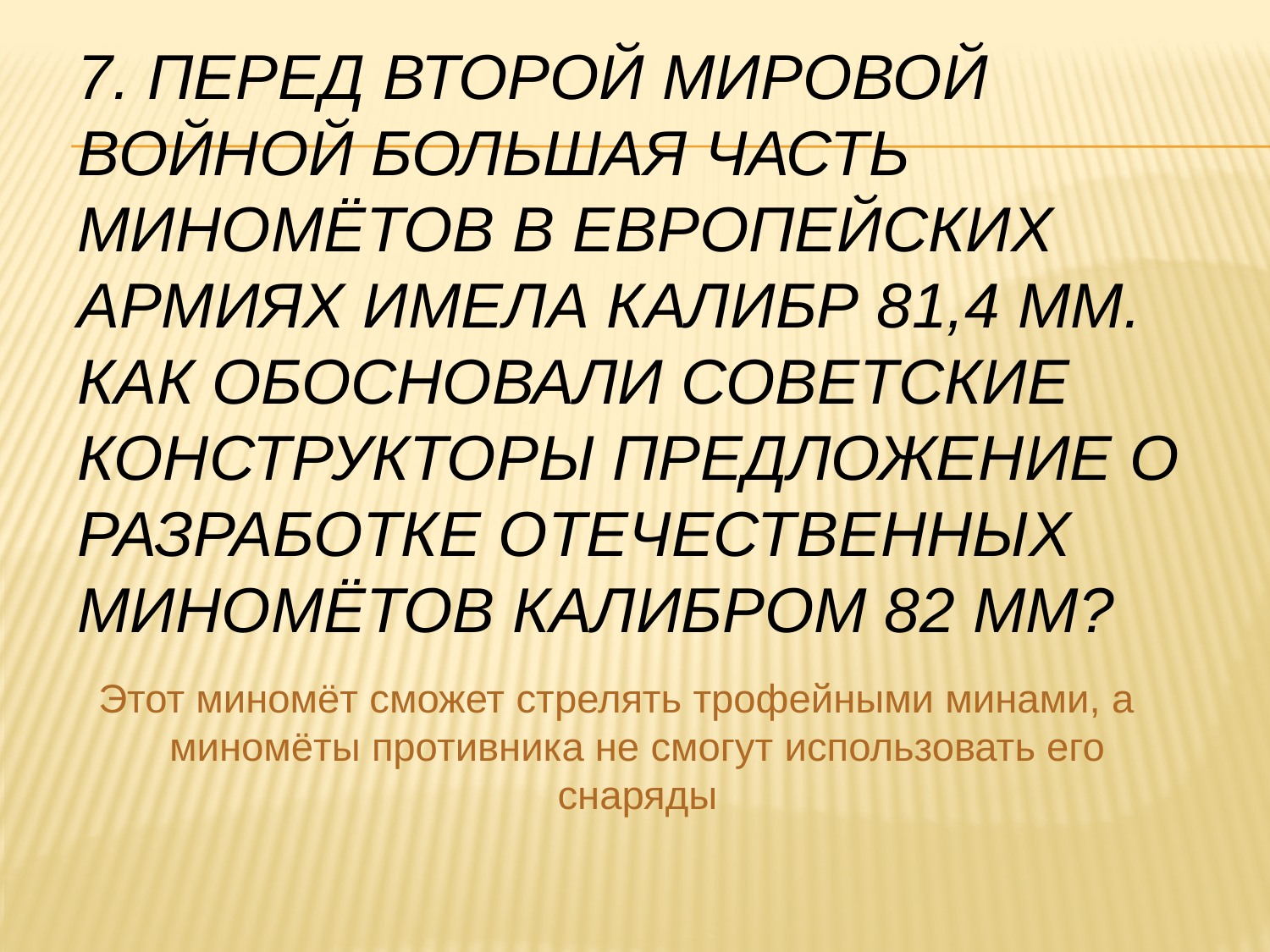

# 7. Перед Второй мировой войной большая часть миномётов в европейских армиях имела калибр 81,4 мм. Как обосновали советские конструкторы предложение о разработке отечественных миномётов калибром 82 мм?
Этот миномёт сможет стрелять трофейными минами, а миномёты противника не смогут использовать его снаряды